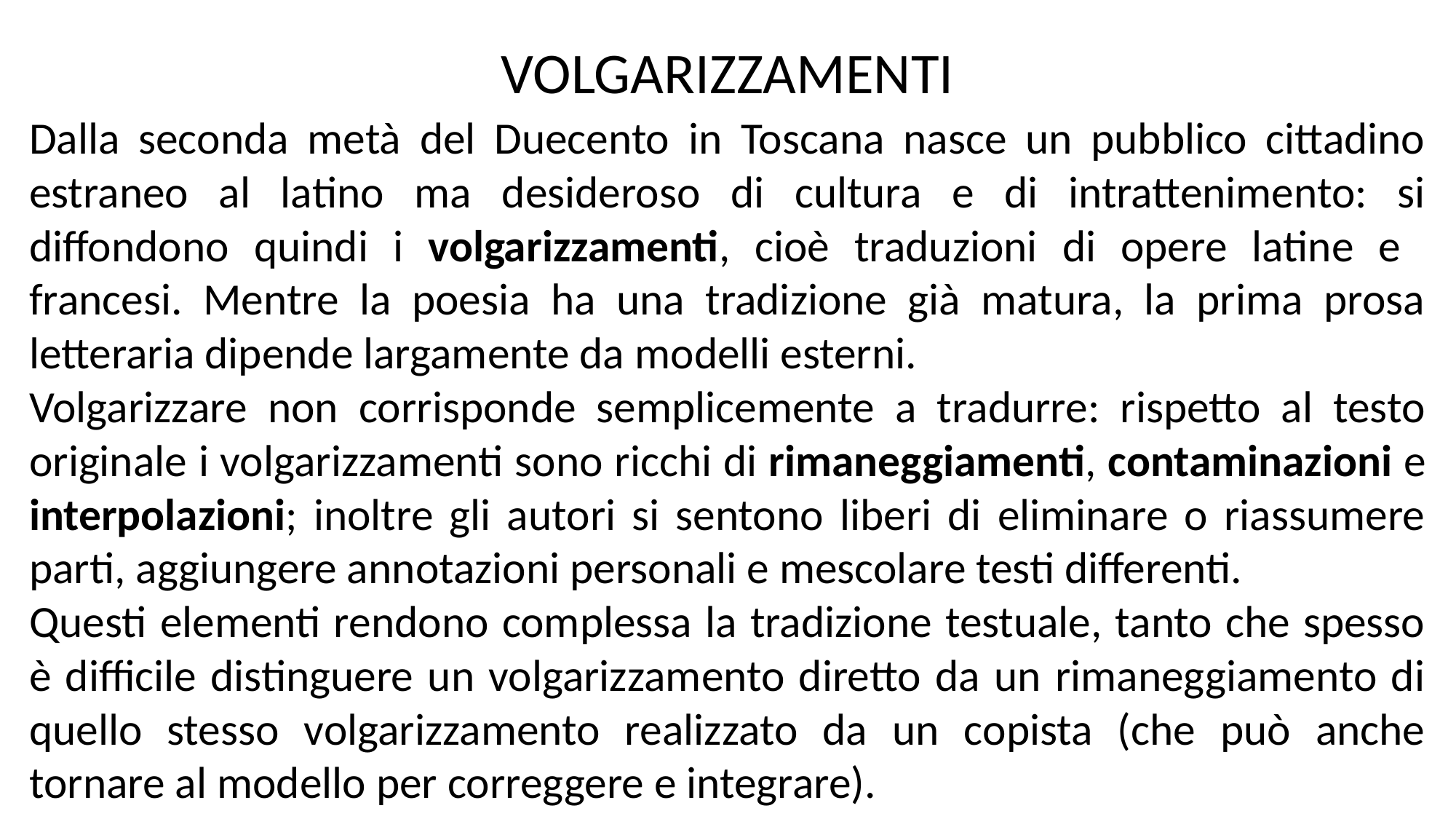

VOLGARIZZAMENTI
Dalla seconda metà del Duecento in Toscana nasce un pubblico cittadino estraneo al latino ma desideroso di cultura e di intrattenimento: si diffondono quindi i volgarizzamenti, cioè traduzioni di opere latine e  francesi. Mentre la poesia ha una tradizione già matura, la prima prosa letteraria dipende largamente da modelli esterni.
Volgarizzare non corrisponde semplicemente a tradurre: rispetto al testo originale i volgarizzamenti sono ricchi di rimaneggiamenti, contaminazioni e interpolazioni; inoltre gli autori si sentono liberi di eliminare o riassumere parti, aggiungere annotazioni personali e mescolare testi differenti.
Questi elementi rendono complessa la tradizione testuale, tanto che spesso è difficile distinguere un volgarizzamento diretto da un rimaneggiamento di quello stesso volgarizzamento realizzato da un copista (che può anche tornare al modello per correggere e integrare).